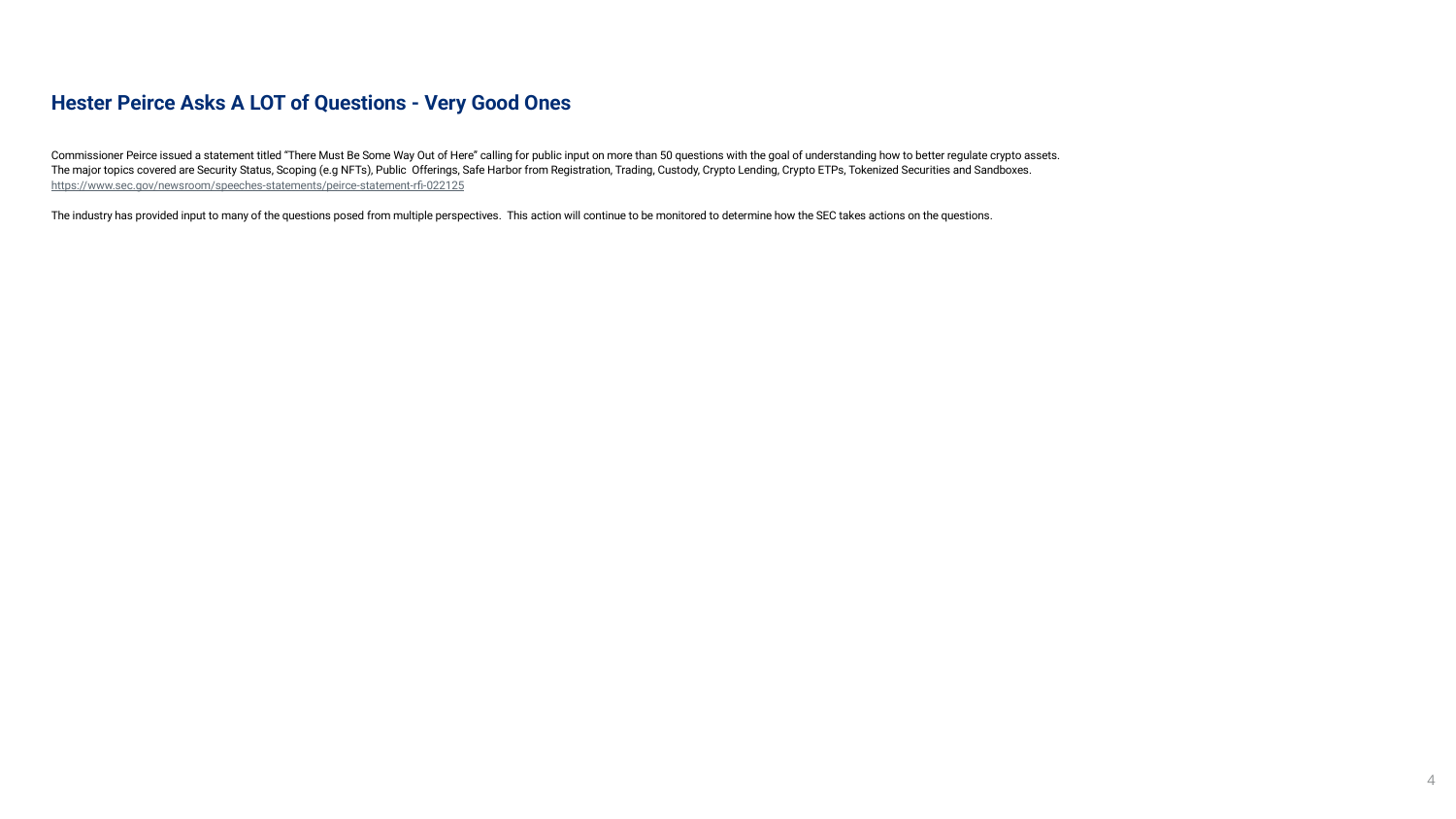

# Hester Peirce Asks A LOT of Questions - Very Good Ones

Commissioner Peirce issued a statement titled “There Must Be Some Way Out of Here” calling for public input on more than 50 questions with the goal of understanding how to better regulate crypto assets. The major topics covered are Security Status, Scoping (e.g NFTs), Public  Offerings, Safe Harbor from Registration, Trading, Custody, Crypto Lending, Crypto ETPs, Tokenized Securities and Sandboxes.
https://www.sec.gov/newsroom/speeches-statements/peirce-statement-rfi-022125

The industry has provided input to many of the questions posed from multiple perspectives.  This action will continue to be monitored to determine how the SEC takes actions on the questions.

4